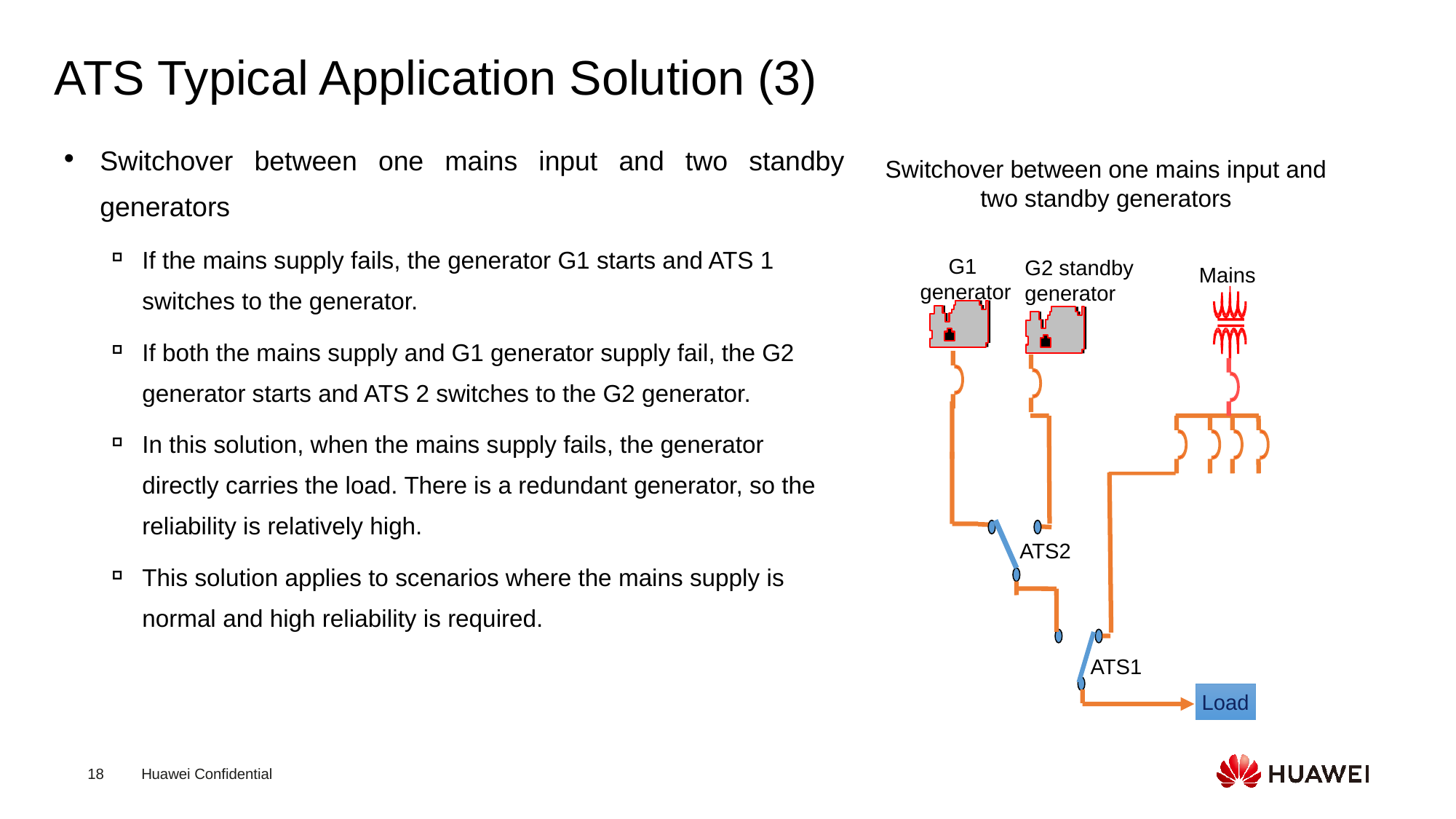

# ATS Typical Application Solution (3)
Switchover between one mains input and two standby generators
If the mains supply fails, the generator G1 starts and ATS 1 switches to the generator.
If both the mains supply and G1 generator supply fail, the G2 generator starts and ATS 2 switches to the G2 generator.
In this solution, when the mains supply fails, the generator directly carries the load. There is a redundant generator, so the reliability is relatively high.
This solution applies to scenarios where the mains supply is normal and high reliability is required.
Switchover between one mains input and two standby generators
G1
generator
G2 standby
generator
Mains

ATS2

ATS1

Load